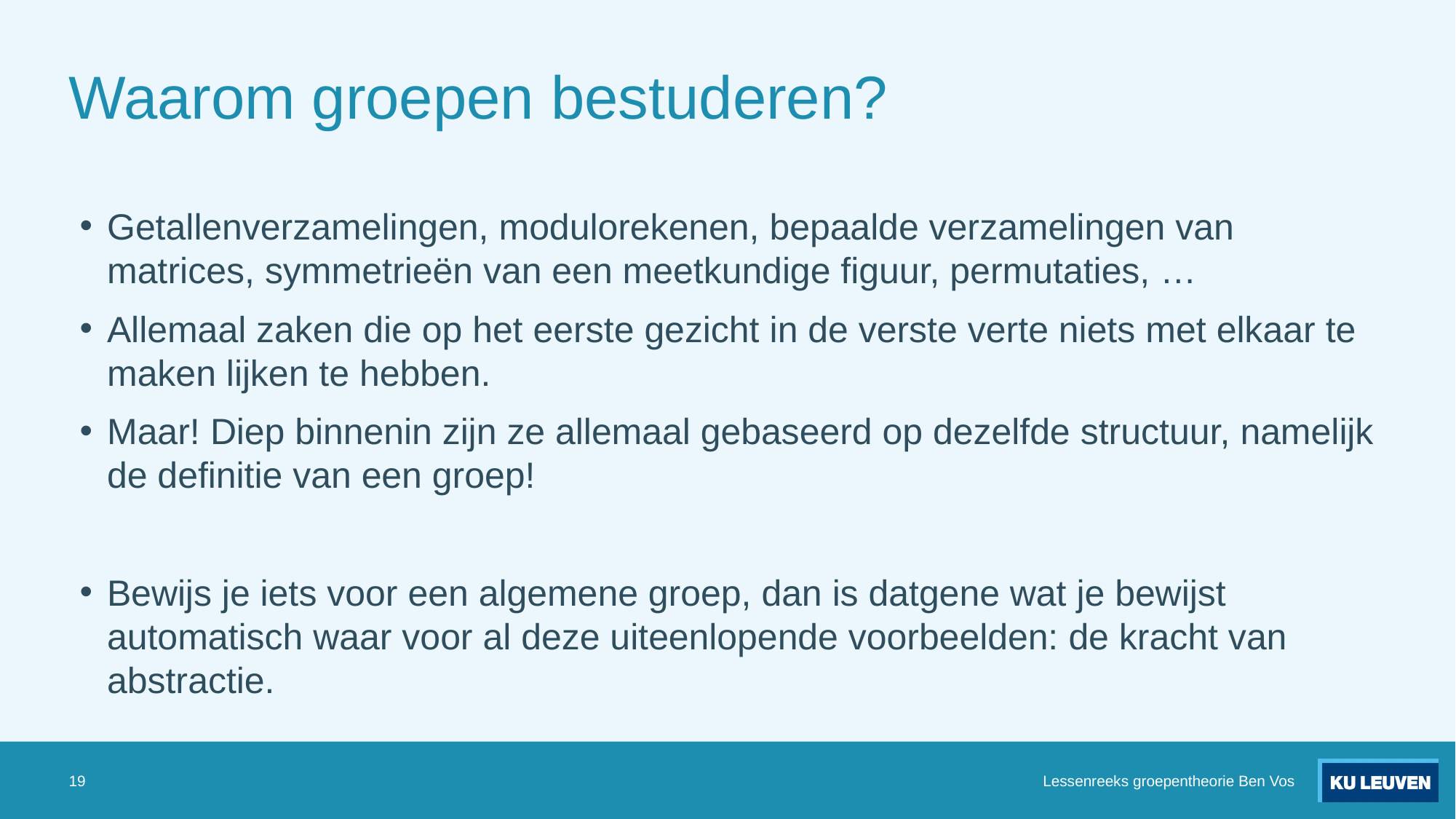

# Waarom groepen bestuderen?
Getallenverzamelingen, modulorekenen, bepaalde verzamelingen van matrices, symmetrieën van een meetkundige figuur, permutaties, …
Allemaal zaken die op het eerste gezicht in de verste verte niets met elkaar te maken lijken te hebben.
Maar! Diep binnenin zijn ze allemaal gebaseerd op dezelfde structuur, namelijk de definitie van een groep!

Bewijs je iets voor een algemene groep, dan is datgene wat je bewijst automatisch waar voor al deze uiteenlopende voorbeelden: de kracht van abstractie.
19
Lessenreeks groepentheorie Ben Vos